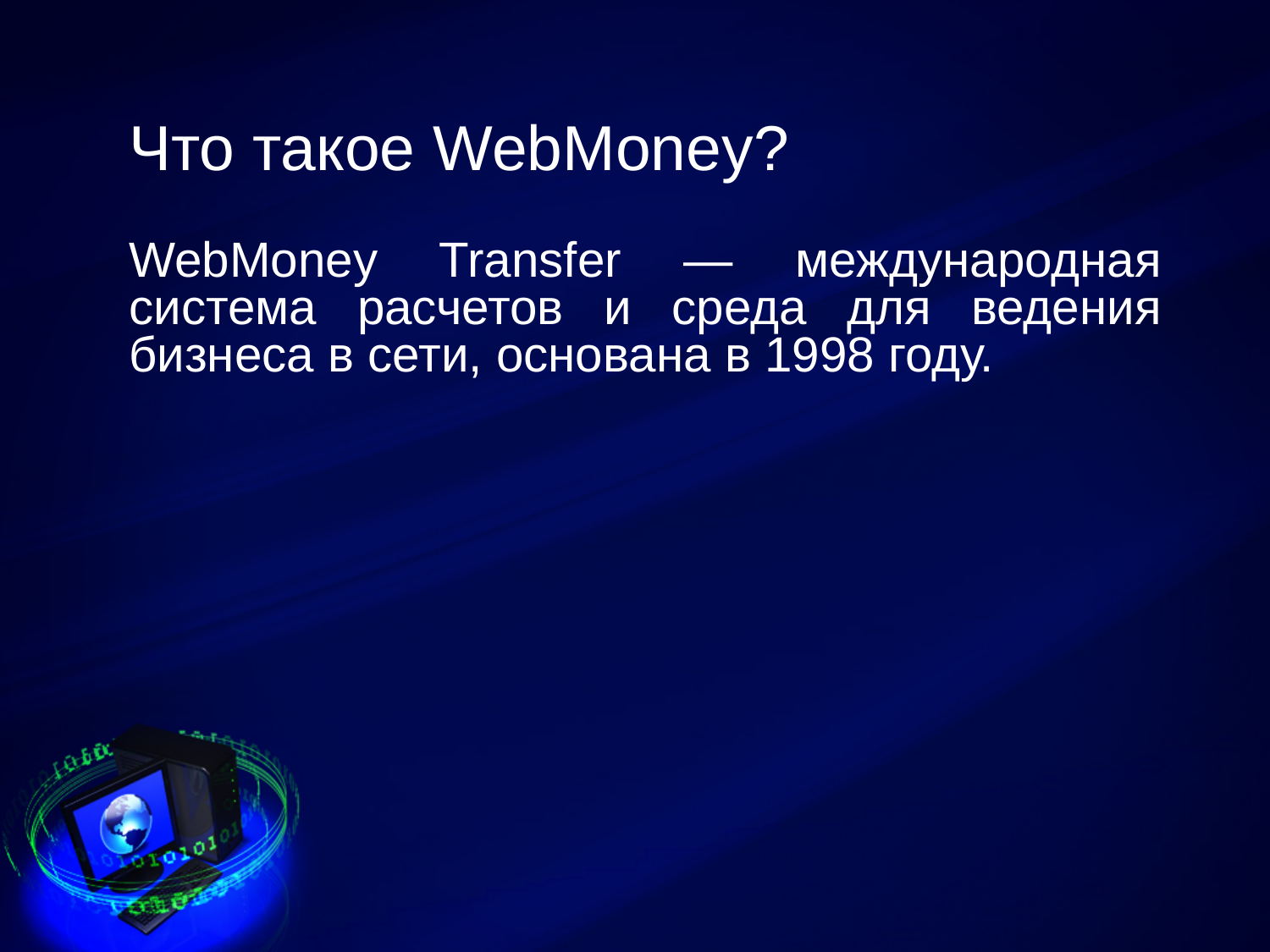

# Что такое WebMoney?
WebMoney Transfer — международная система расчетов и среда для ведения бизнеса в сети, основана в 1998 году.